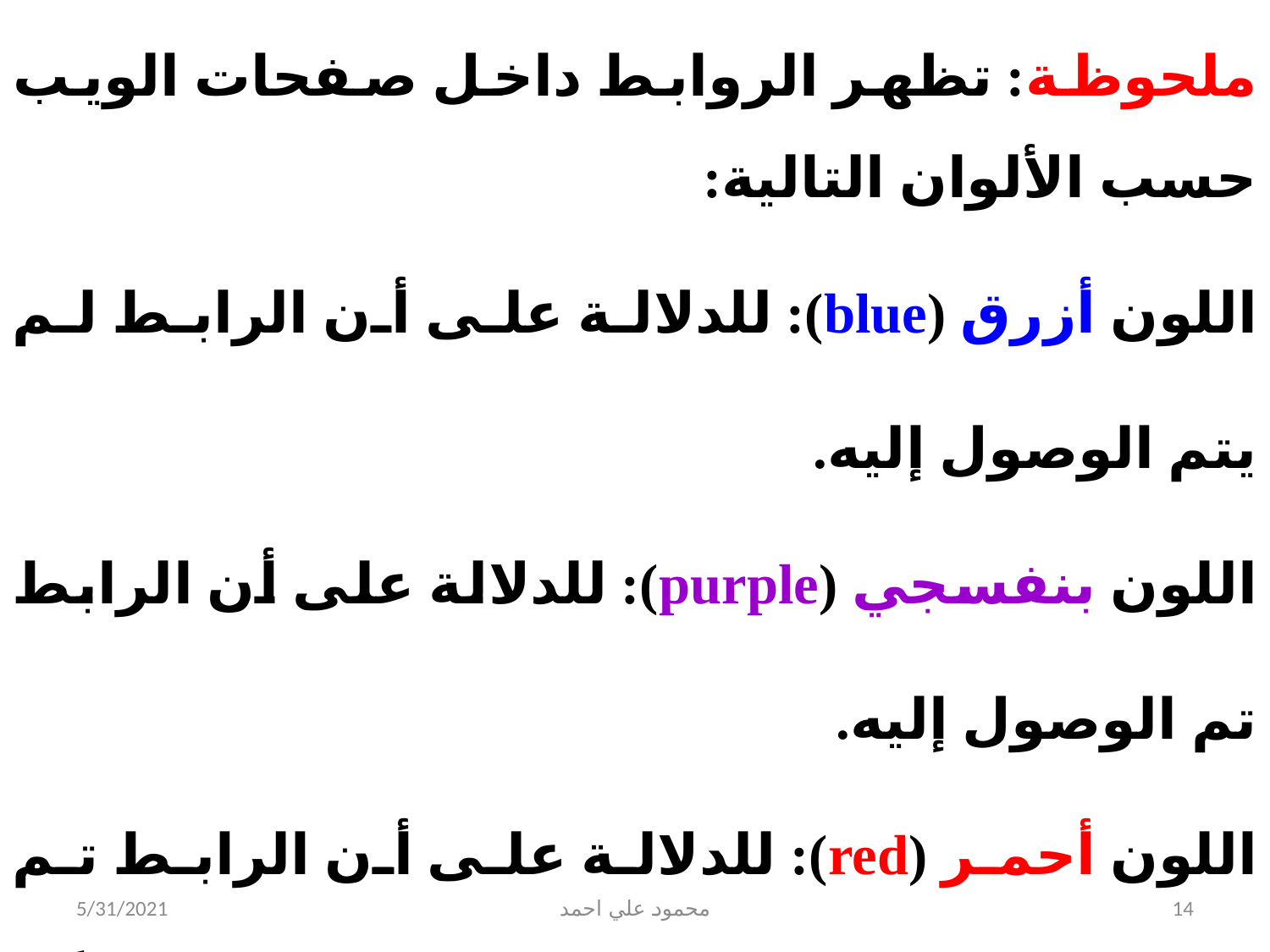

ملحوظة: تظهر الروابط داخل صفحات الويب حسب الألوان التالية:
اللون أزرق (blue): للدلالة على أن الرابط لم يتم الوصول إليه.
اللون بنفسجي (purple): للدلالة على أن الرابط تم الوصول إليه.
اللون أحمر (red): للدلالة على أن الرابط تم الوصول اليه وهو من الصفحات النشطة حالياً
5/31/2021
محمود علي احمد
14